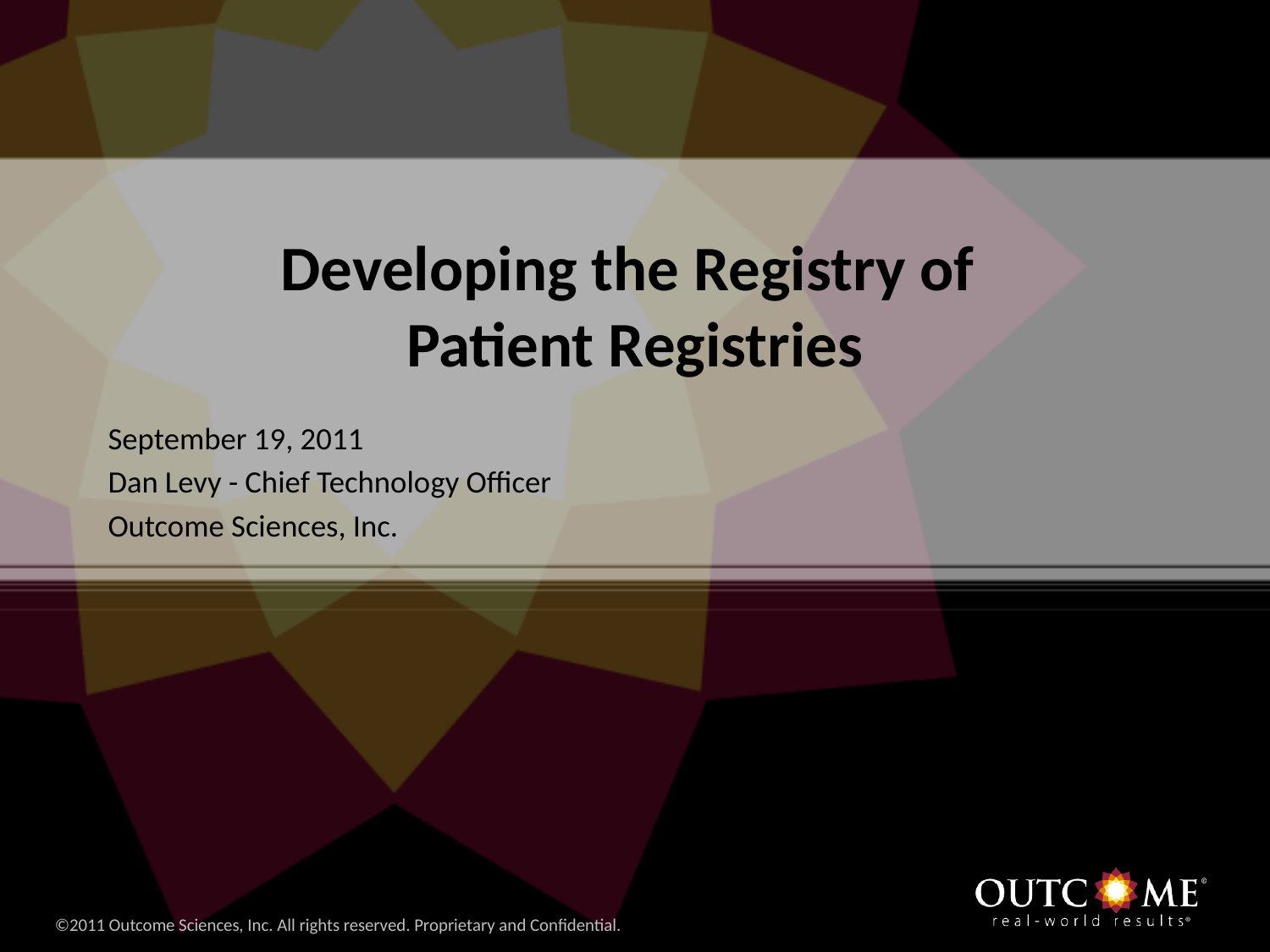

# Developing the Registry of Patient Registries
September 19, 2011
Dan Levy - Chief Technology Officer
Outcome Sciences, Inc.